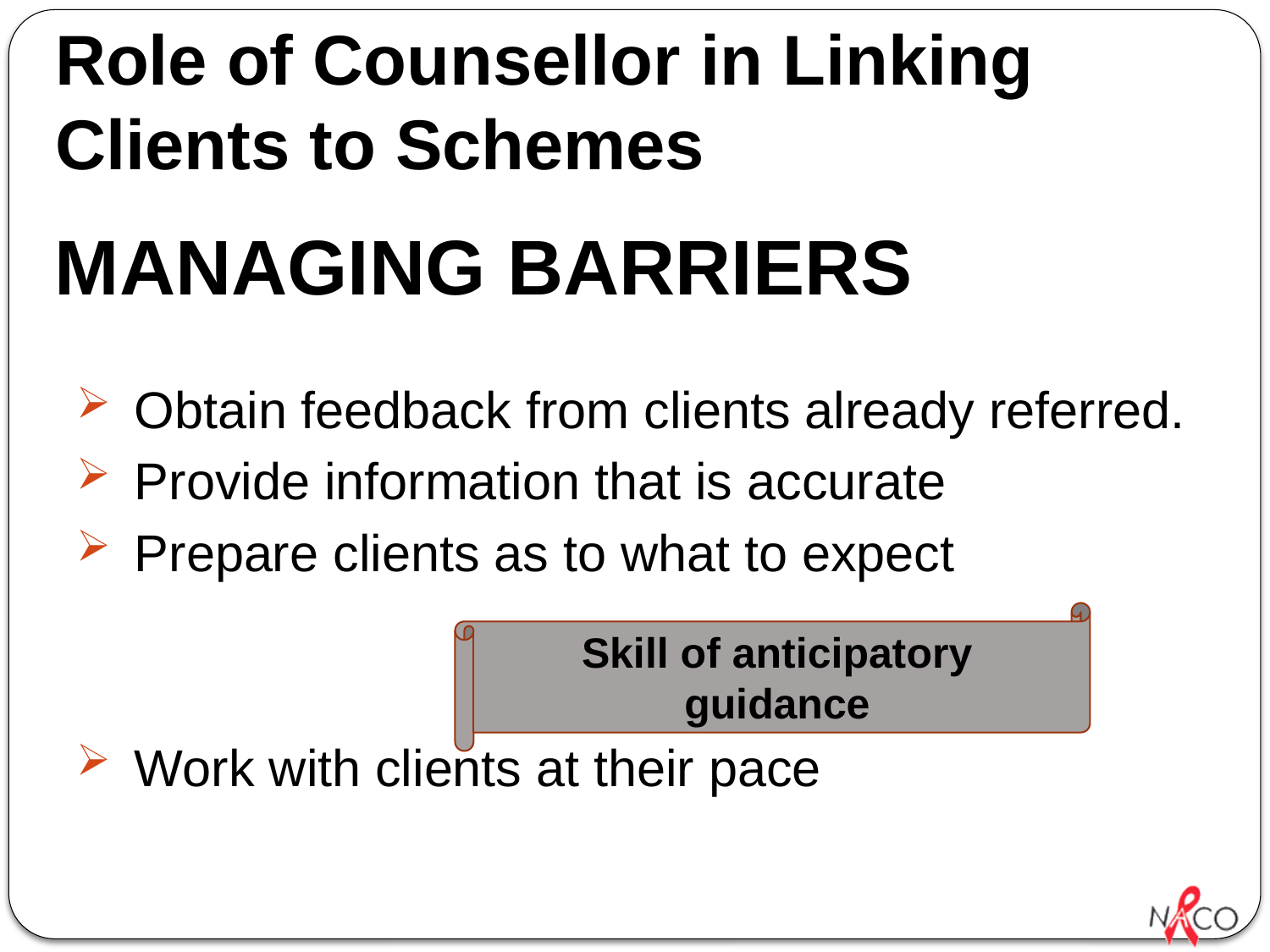

# Role of Counsellor in Linking Clients to Schemes
MANAGING BARRIERS
Obtain feedback from clients already referred.
Provide information that is accurate
Prepare clients as to what to expect

Work with clients at their pace

Skill of anticipatory guidance